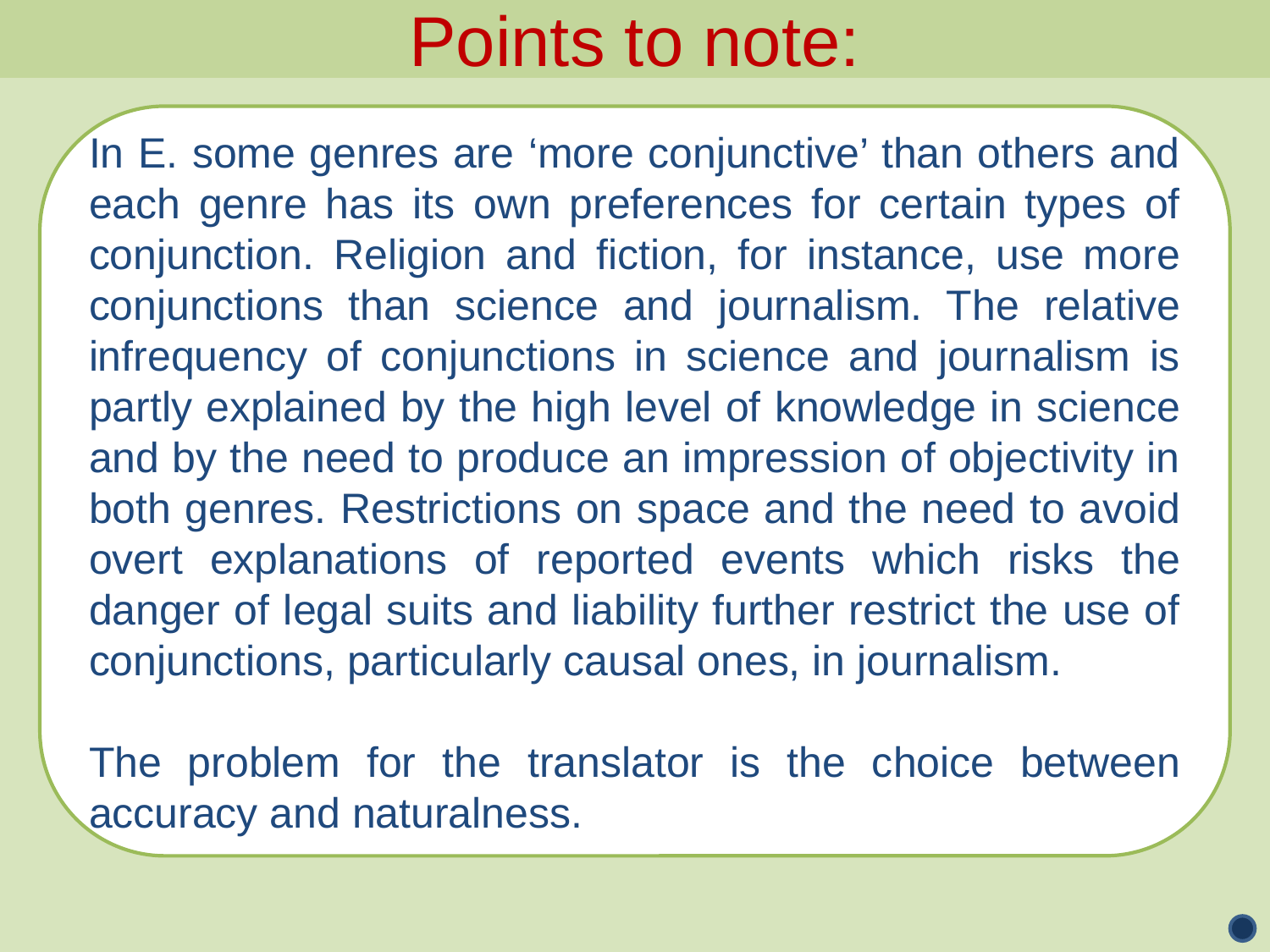

Points to note:

In E. some genres are ‘more conjunctive’ than others and each genre has its own preferences for certain types of conjunction. Religion and fiction, for instance, use more conjunctions than science and journalism. The relative infrequency of conjunctions in science and journalism is partly explained by the high level of knowledge in science and by the need to produce an impression of objectivity in both genres. Restrictions on space and the need to avoid overt explanations of reported events which risks the danger of legal suits and liability further restrict the use of conjunctions, particularly causal ones, in journalism.

The problem for the translator is the choice between accuracy and naturalness.